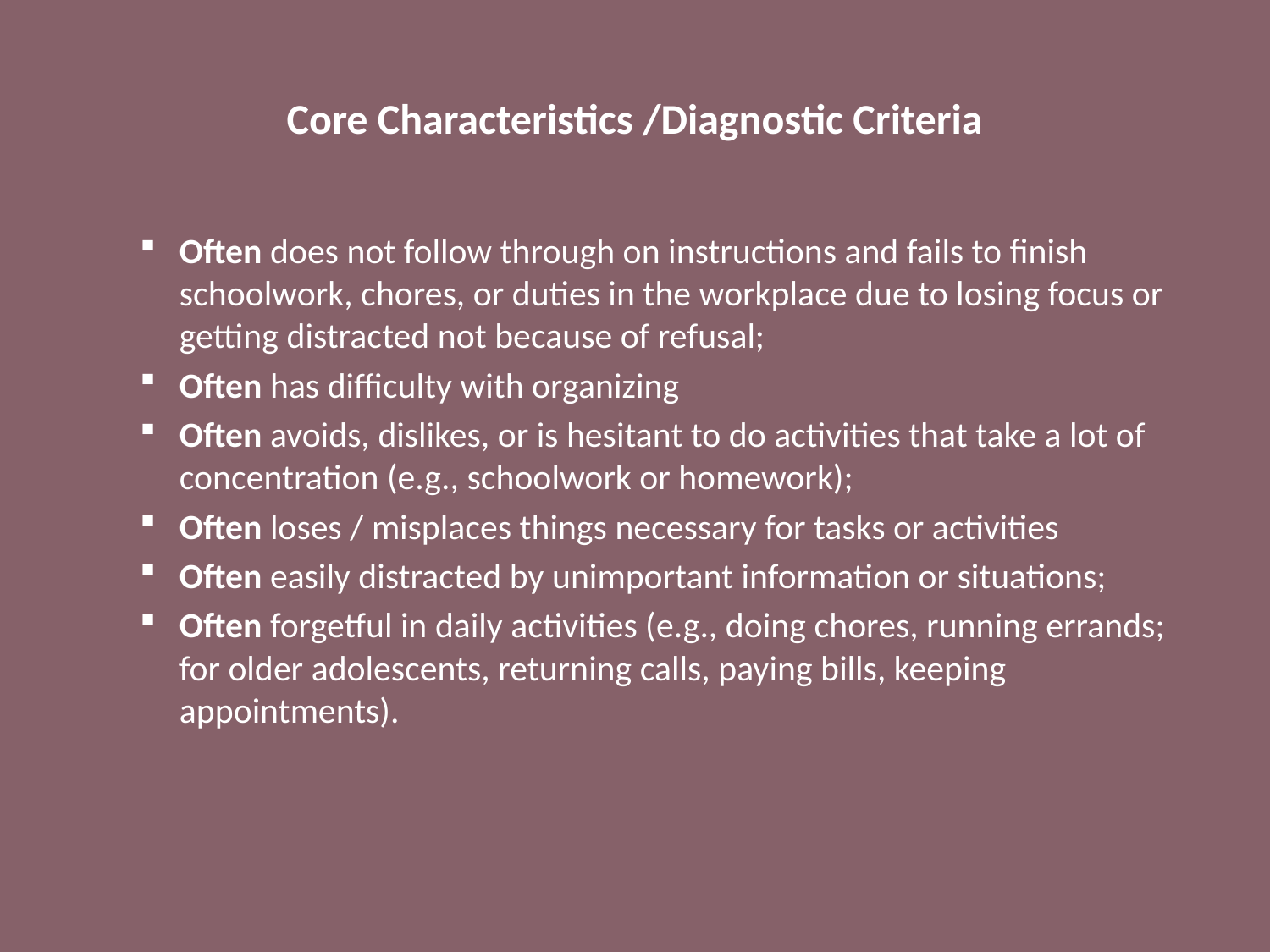

# Core Characteristics /Diagnostic Criteria
Often does not follow through on instructions and fails to finish schoolwork, chores, or duties in the workplace due to losing focus or getting distracted not because of refusal;
Often has difficulty with organizing
Often avoids, dislikes, or is hesitant to do activities that take a lot of concentration (e.g., schoolwork or homework);
Often loses / misplaces things necessary for tasks or activities
Often easily distracted by unimportant information or situations;
Often forgetful in daily activities (e.g., doing chores, running errands; for older adolescents, returning calls, paying bills, keeping appointments).